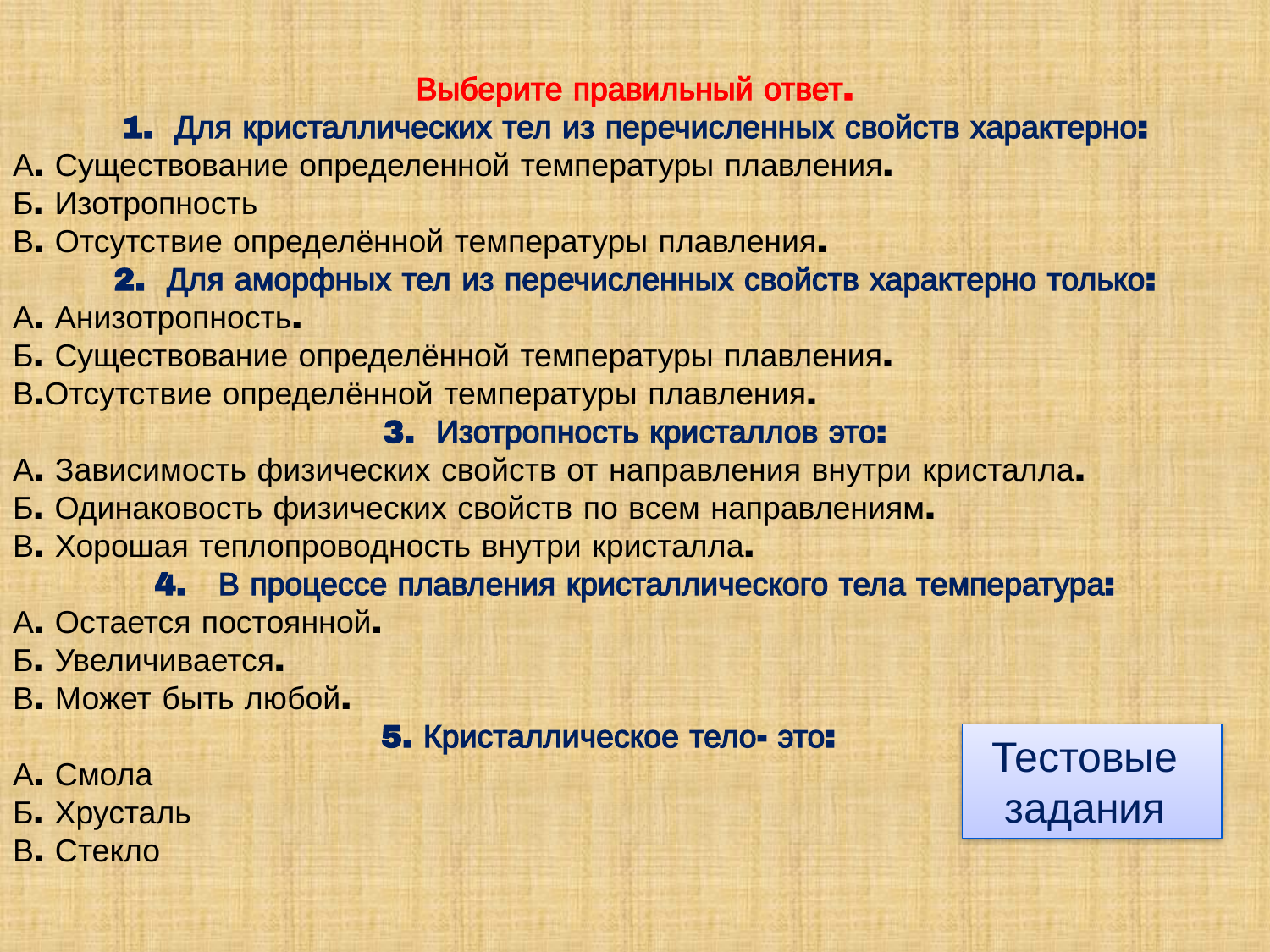

Выберите правильный ответ.
1.  Для кристаллических тел из перечисленных свойств характерно:
А. Существование определенной температуры плавления.
Б. Изотропность
В. Отсутствие определённой температуры плавления.
2.  Для аморфных тел из перечисленных свойств характерно только:
А. Анизотропность.
Б. Существование определённой температуры плавления.
В.Отсутствие определённой температуры плавления.
3.  Изотропность кристаллов это:
А. Зависимость физических свойств от направления внутри кристалла.
Б. Одинаковость физических свойств по всем направлениям.
В. Хорошая теплопроводность внутри кристалла.
4.   В процессе плавления кристаллического тела температура:
А. Остается постоянной.
Б. Увеличивается.
В. Может быть любой.
5. Кристаллическое тело- это:
А. Смола
Б. Хрусталь
В. Стекло

Тестовые
задания